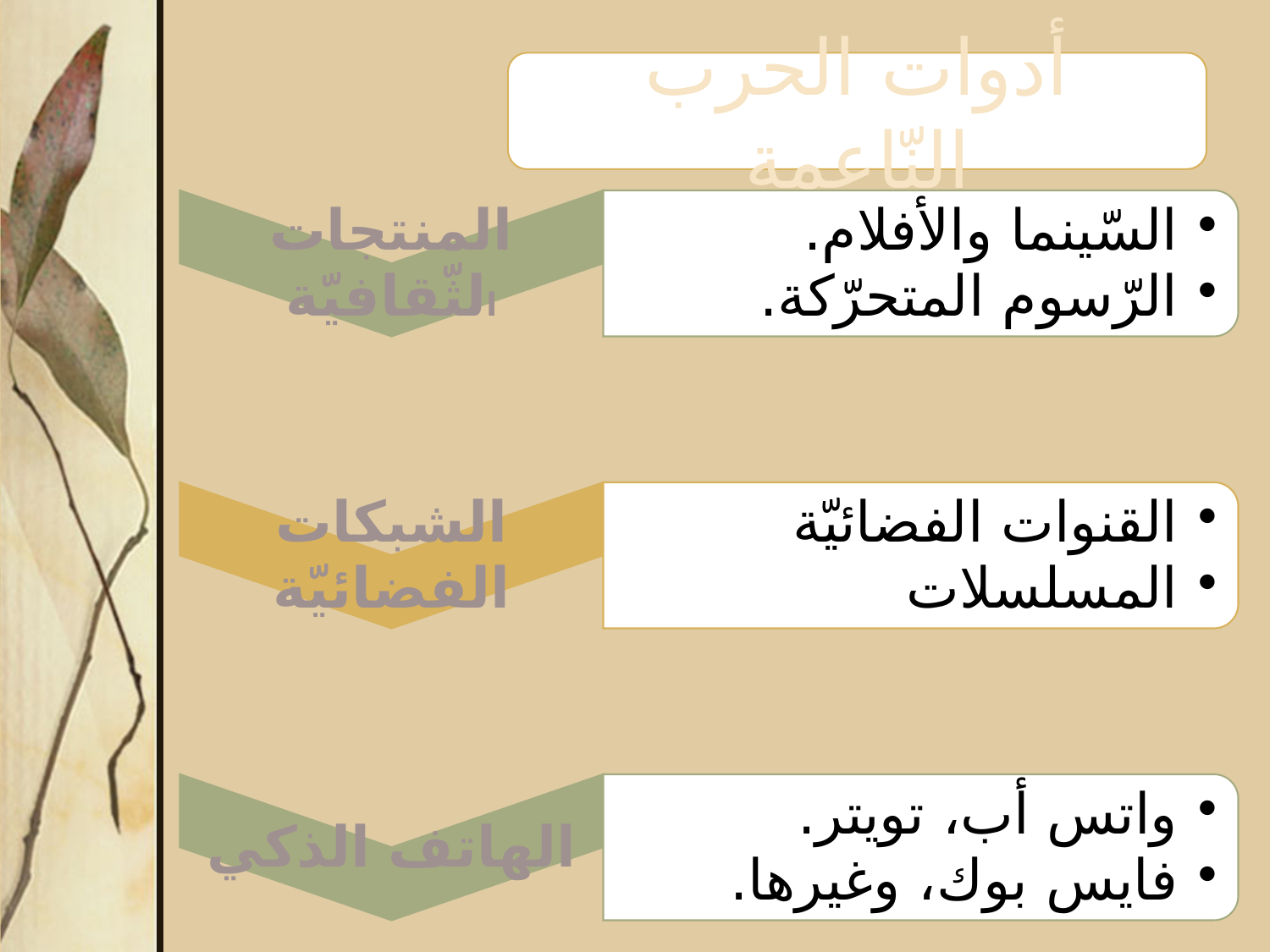

أدوات الحرب النّاعمة
المنتجات الثّقافيّة
القنوات الفضائيّة
الهاتف الذكي
واتس أب، تويتر.
الشبكات الفضائيّة
فايس بوك، وغيرها.